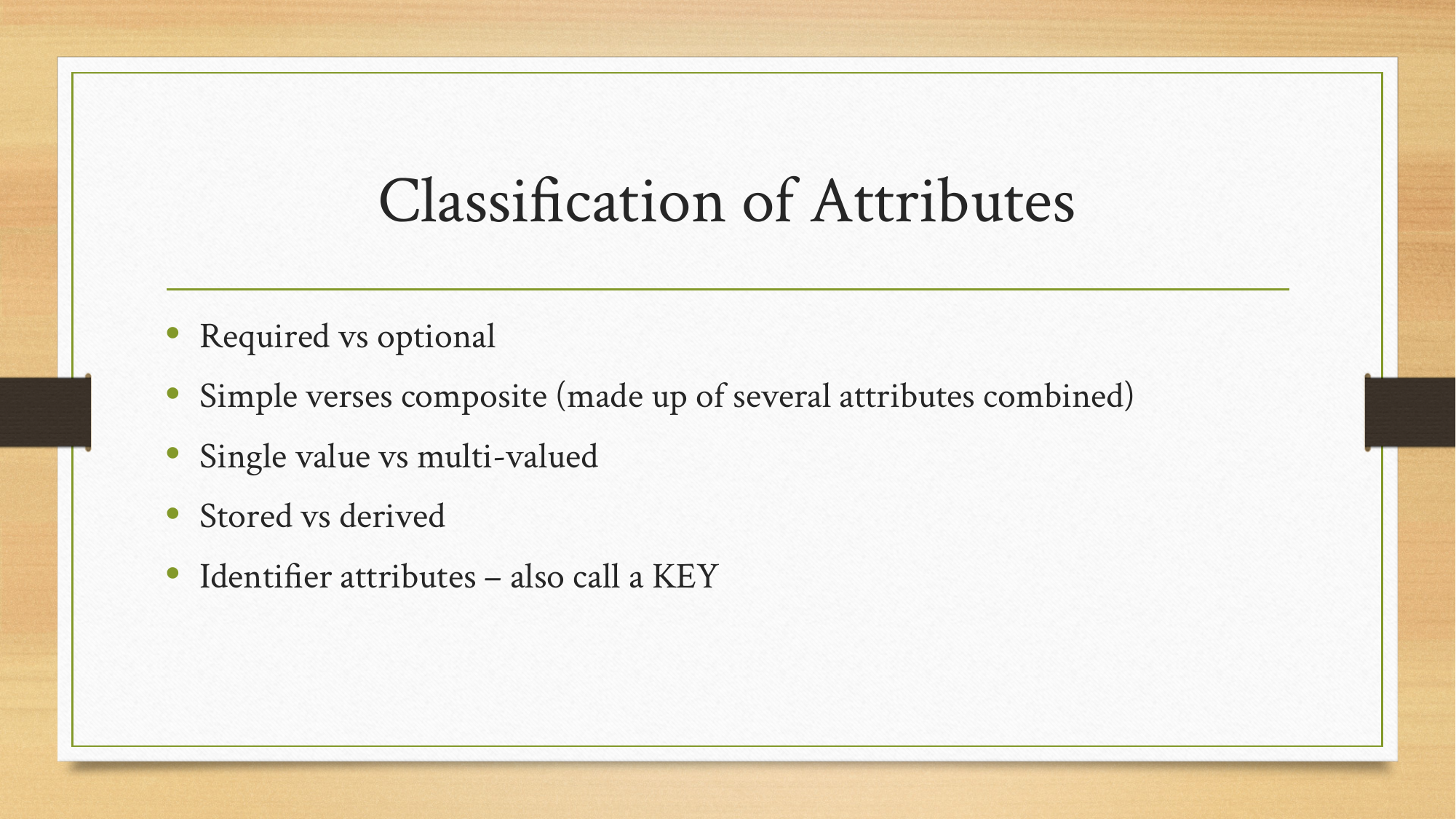

# Classification of Attributes
Required vs optional
Simple verses composite (made up of several attributes combined)
Single value vs multi-valued
Stored vs derived
Identifier attributes – also call a KEY